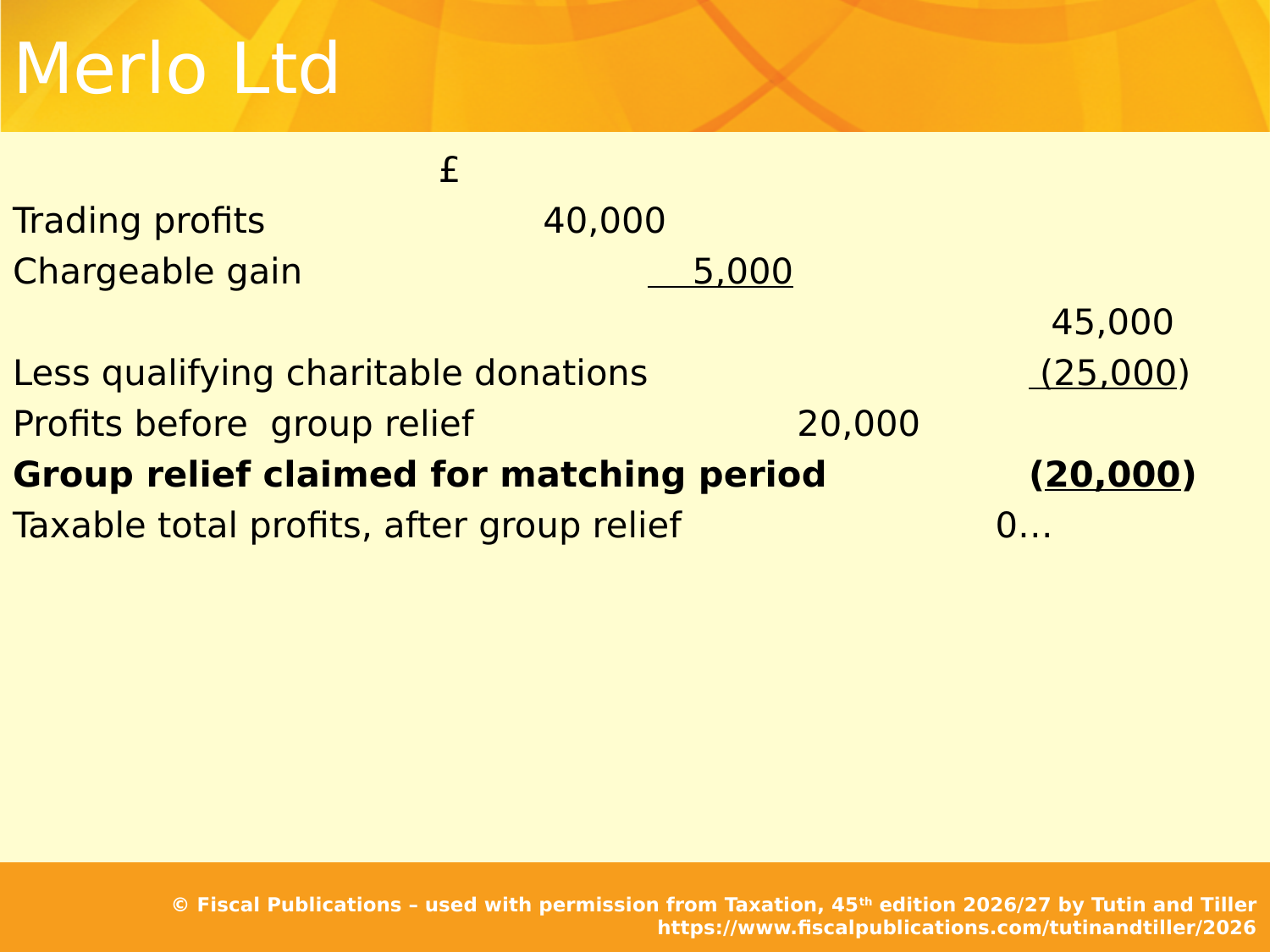

# Merlo Ltd
			    £
Trading profits		 	  40,000
Chargeable gain			    5,000
	                                                            	 	  45,000
Less qualifying charitable donations			 (25,000)
Profits before  group relief			  20,000
Group relief claimed for matching period		(20,000)
Taxable total profits, after group relief                            0…